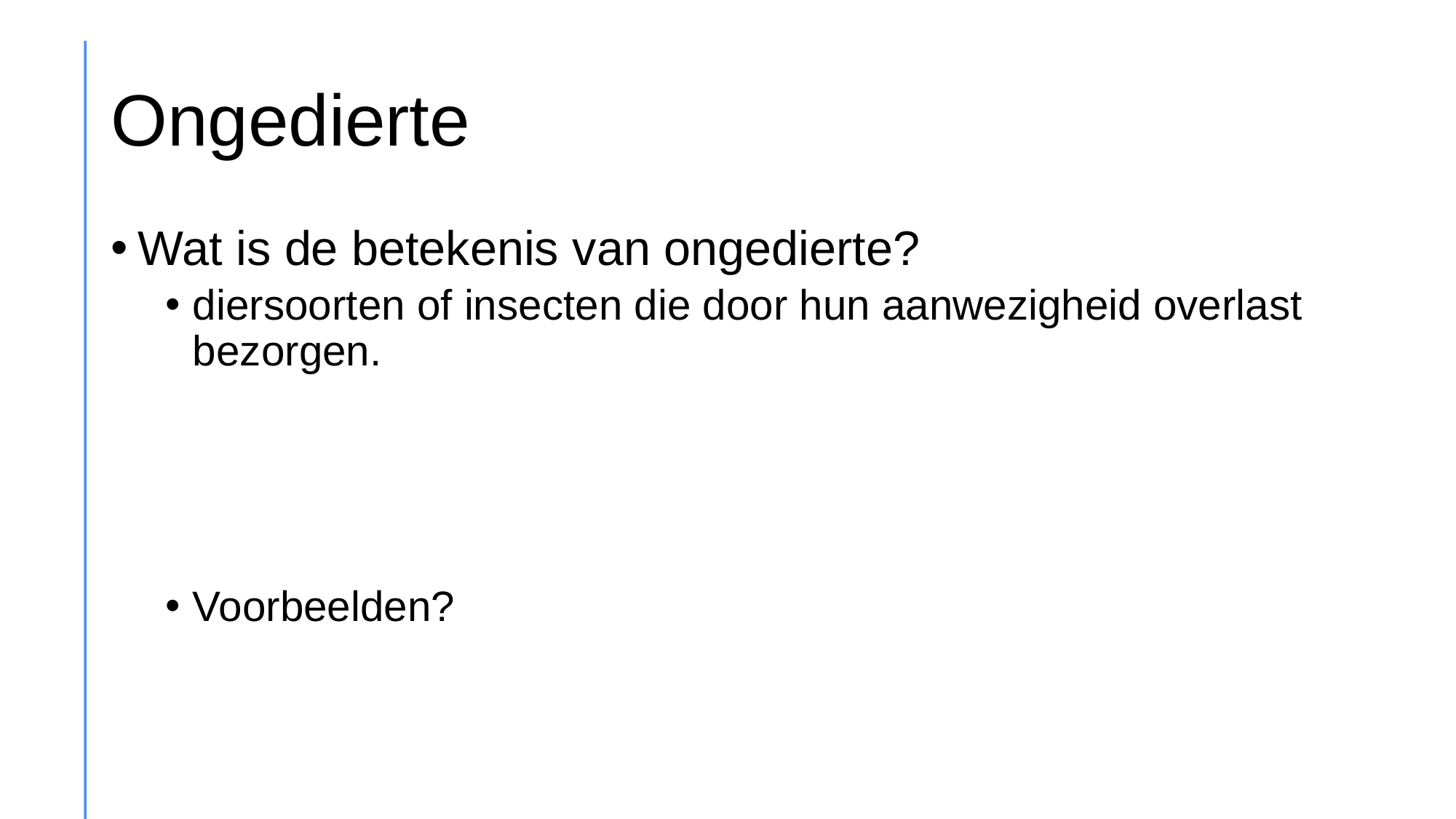

# Ongedierte
Wat is de betekenis van ongedierte?
diersoorten of insecten die door hun aanwezigheid overlast bezorgen.

Voorbeelden?